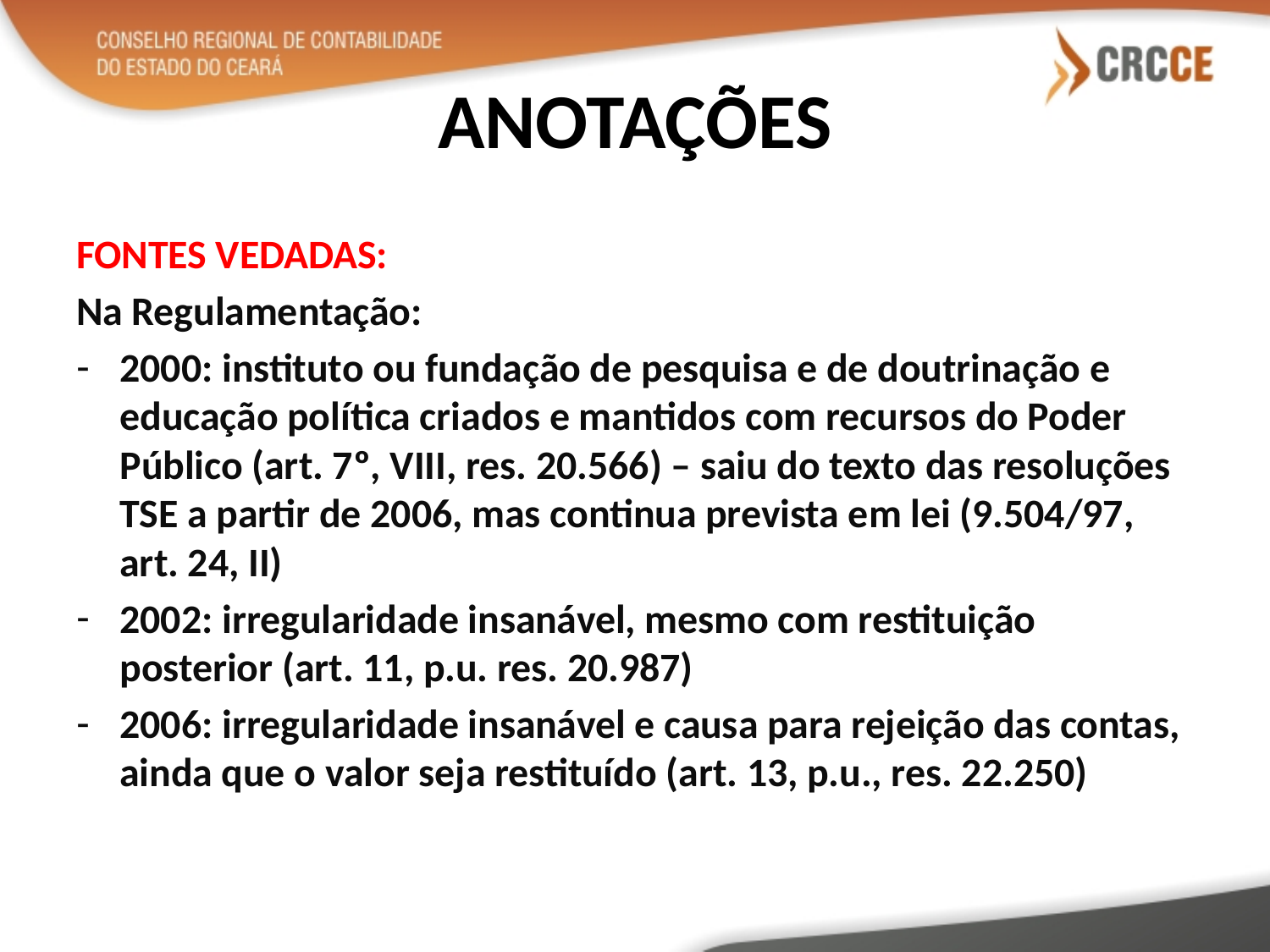

# ANOTAÇÕES
FONTES VEDADAS:
Na Regulamentação:
2000: instituto ou fundação de pesquisa e de doutrinação e educação política criados e mantidos com recursos do Poder Público (art. 7º, VIII, res. 20.566) – saiu do texto das resoluções TSE a partir de 2006, mas continua prevista em lei (9.504/97, art. 24, II)
2002: irregularidade insanável, mesmo com restituição posterior (art. 11, p.u. res. 20.987)
2006: irregularidade insanável e causa para rejeição das contas, ainda que o valor seja restituído (art. 13, p.u., res. 22.250)